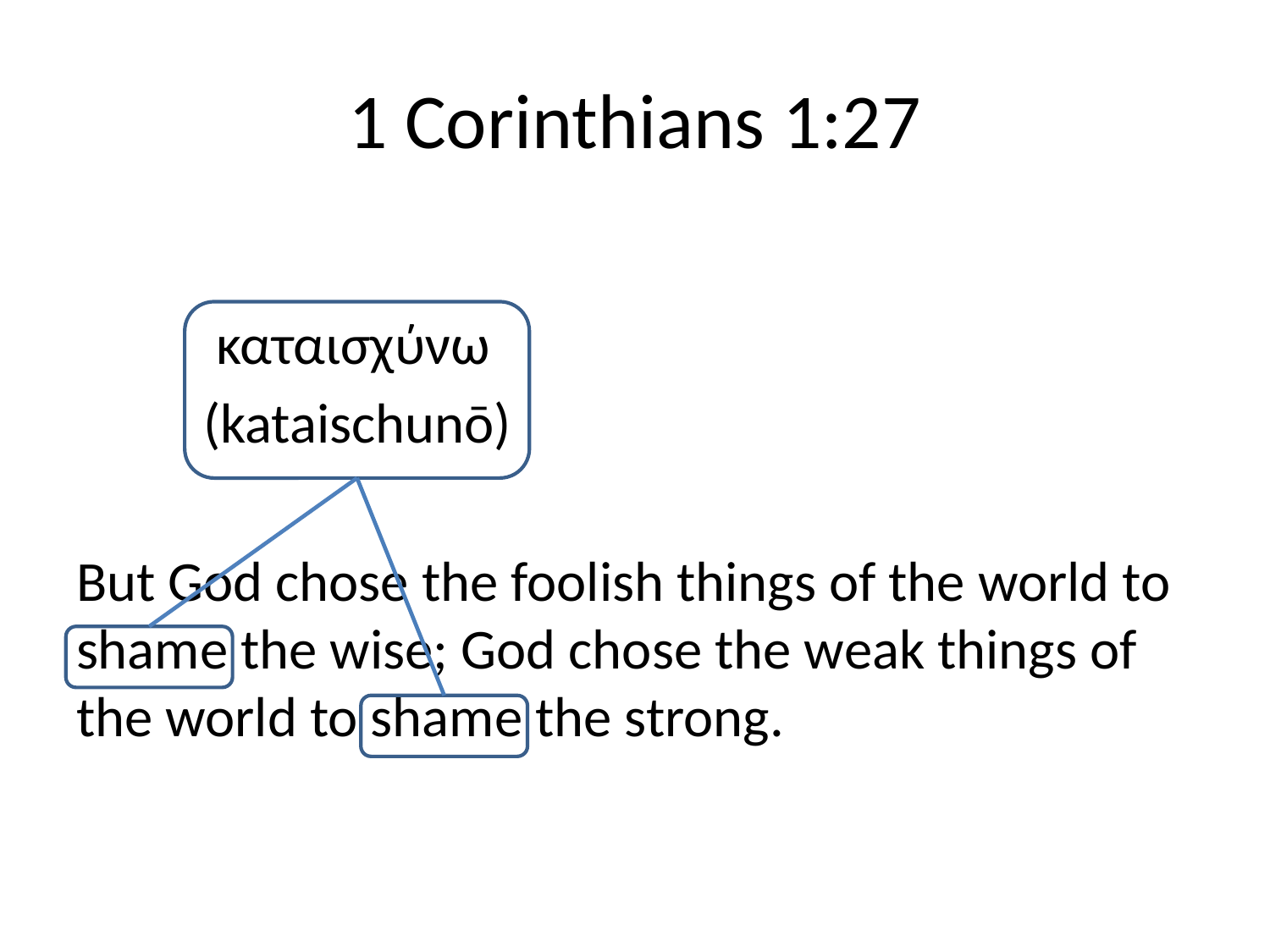

# 1 Corinthians 1:27

	 καταισχύνω
	(kataischunō)

But God chose the foolish things of the world to shame the wise; God chose the weak things of the world to shame the strong.